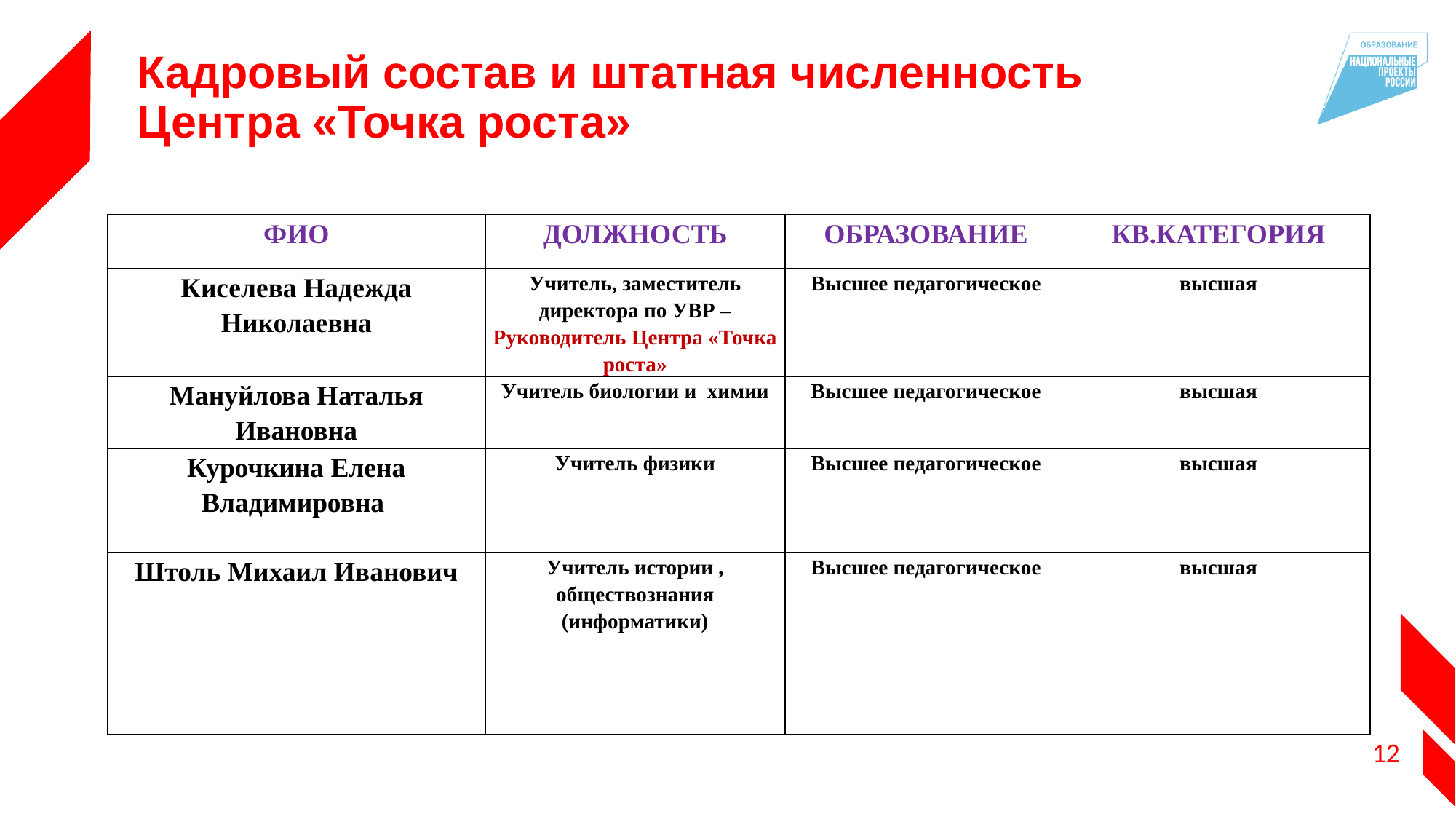

# Кадровый состав и штатная численность Центра «Точка роста»
| ФИО | ДОЛЖНОСТЬ | ОБРАЗОВАНИЕ | КВ.КАТЕГОРИЯ |
| --- | --- | --- | --- |
| Киселева Надежда Николаевна | Учитель, заместитель директора по УВР –Руководитель Центра «Точка роста» | Высшее педагогическое | высшая |
| Мануйлова Наталья Ивановна | Учитель биологии и химии | Высшее педагогическое | высшая |
| Курочкина Елена Владимировна | Учитель физики | Высшее педагогическое | высшая |
| Штоль Михаил Иванович | Учитель истории , обществознания (информатики) | Высшее педагогическое | высшая |